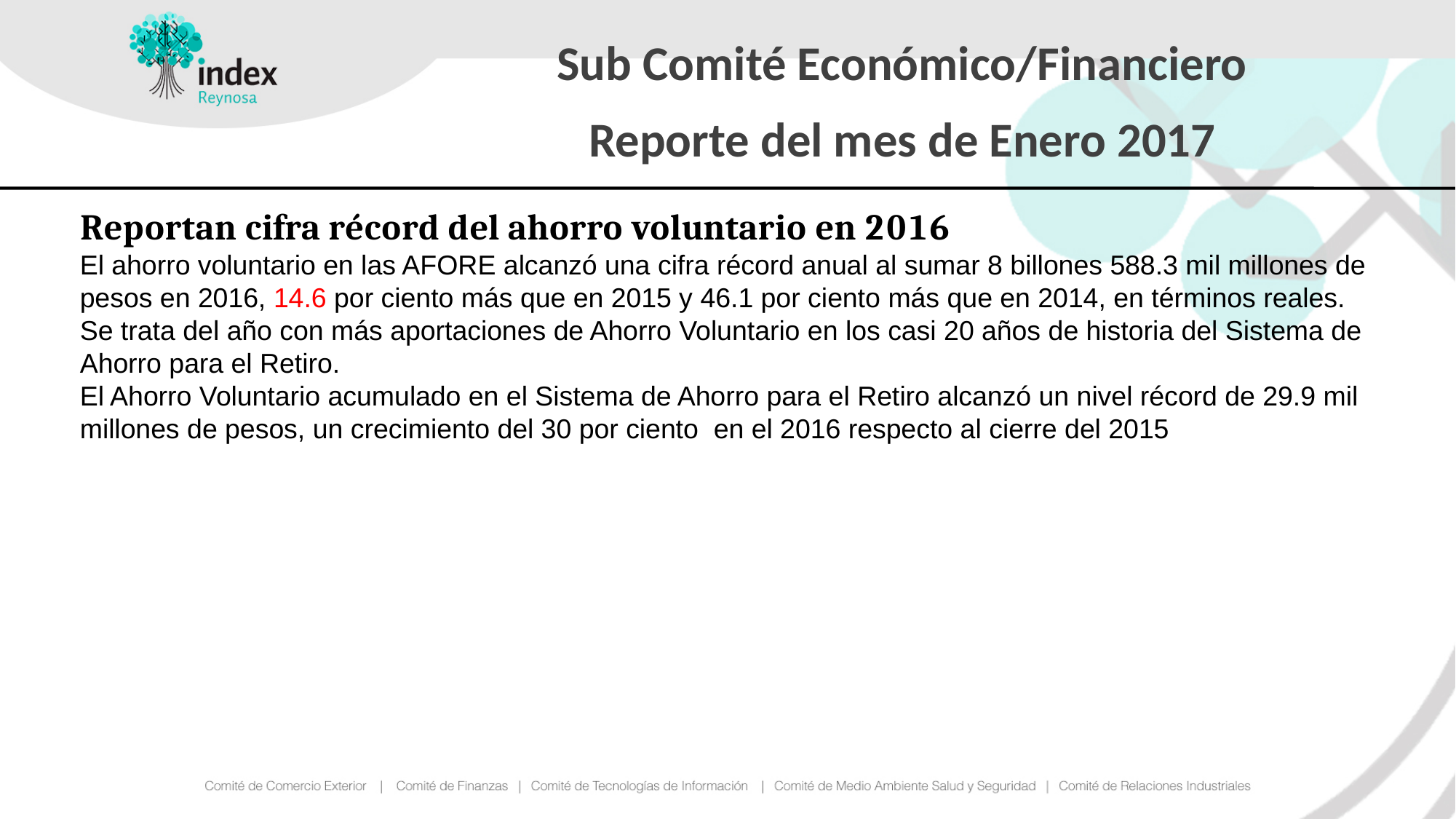

# Sub Comité Económico/Financiero
Reporte del mes de Enero 2017

Reportan cifra récord del ahorro voluntario en 2016
El ahorro voluntario en las AFORE alcanzó una cifra récord anual al sumar 8 billones 588.3 mil millones de pesos en 2016, 14.6 por ciento más que en 2015 y 46.1 por ciento más que en 2014, en términos reales.
Se trata del año con más aportaciones de Ahorro Voluntario en los casi 20 años de historia del Sistema de Ahorro para el Retiro.
El Ahorro Voluntario acumulado en el Sistema de Ahorro para el Retiro alcanzó un nivel récord de 29.9 mil millones de pesos, un crecimiento del 30 por ciento  en el 2016 respecto al cierre del 2015